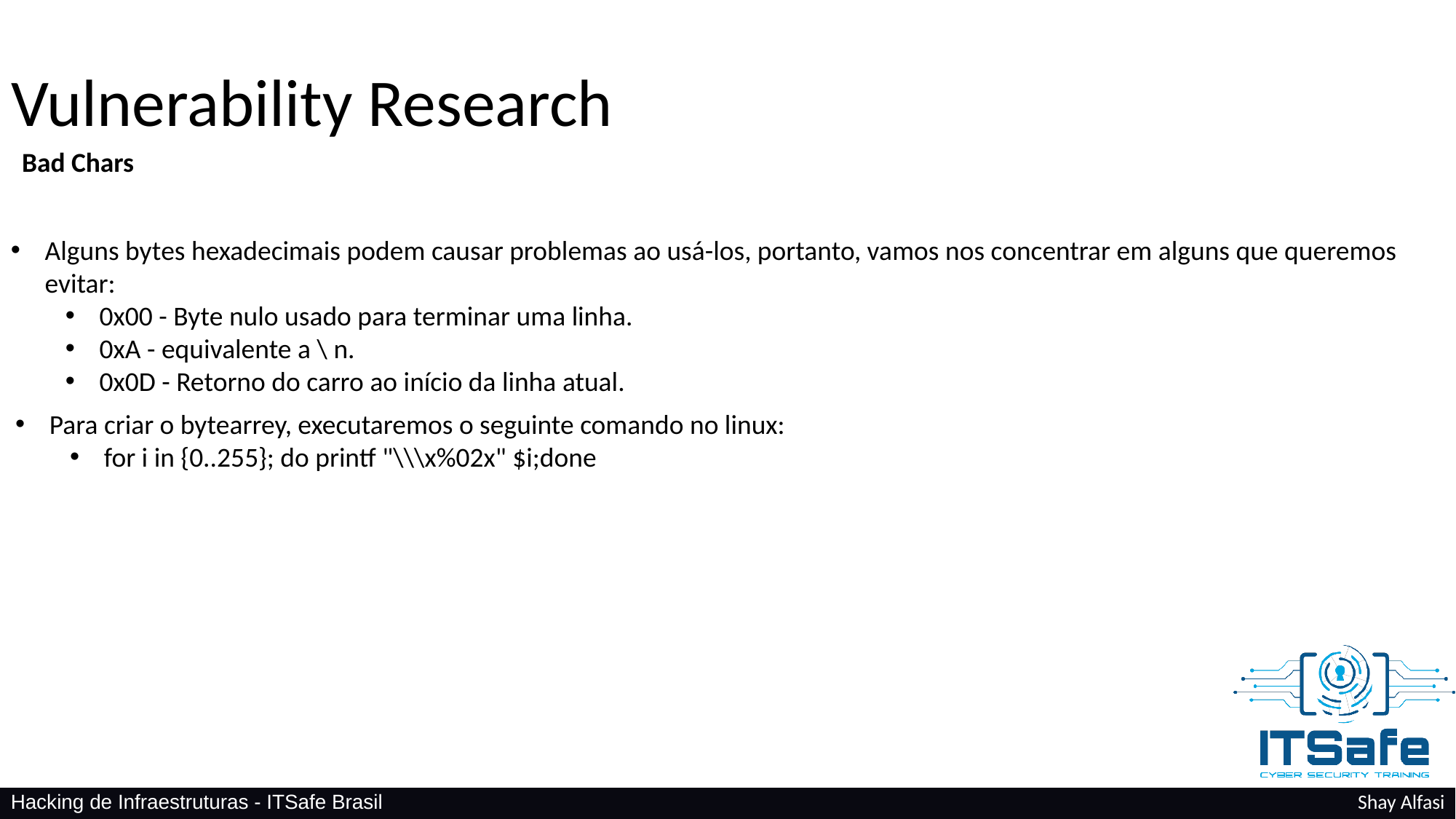

Vulnerability Research
Bad Chars
Alguns bytes hexadecimais podem causar problemas ao usá-los, portanto, vamos nos concentrar em alguns que queremos evitar:
0x00 - Byte nulo usado para terminar uma linha.
0xA - equivalente a \ n.
0x0D - Retorno do carro ao início da linha atual.
Para criar o bytearrey, executaremos o seguinte comando no linux:
for i in {0..255}; do printf "\\\x%02x" $i;done